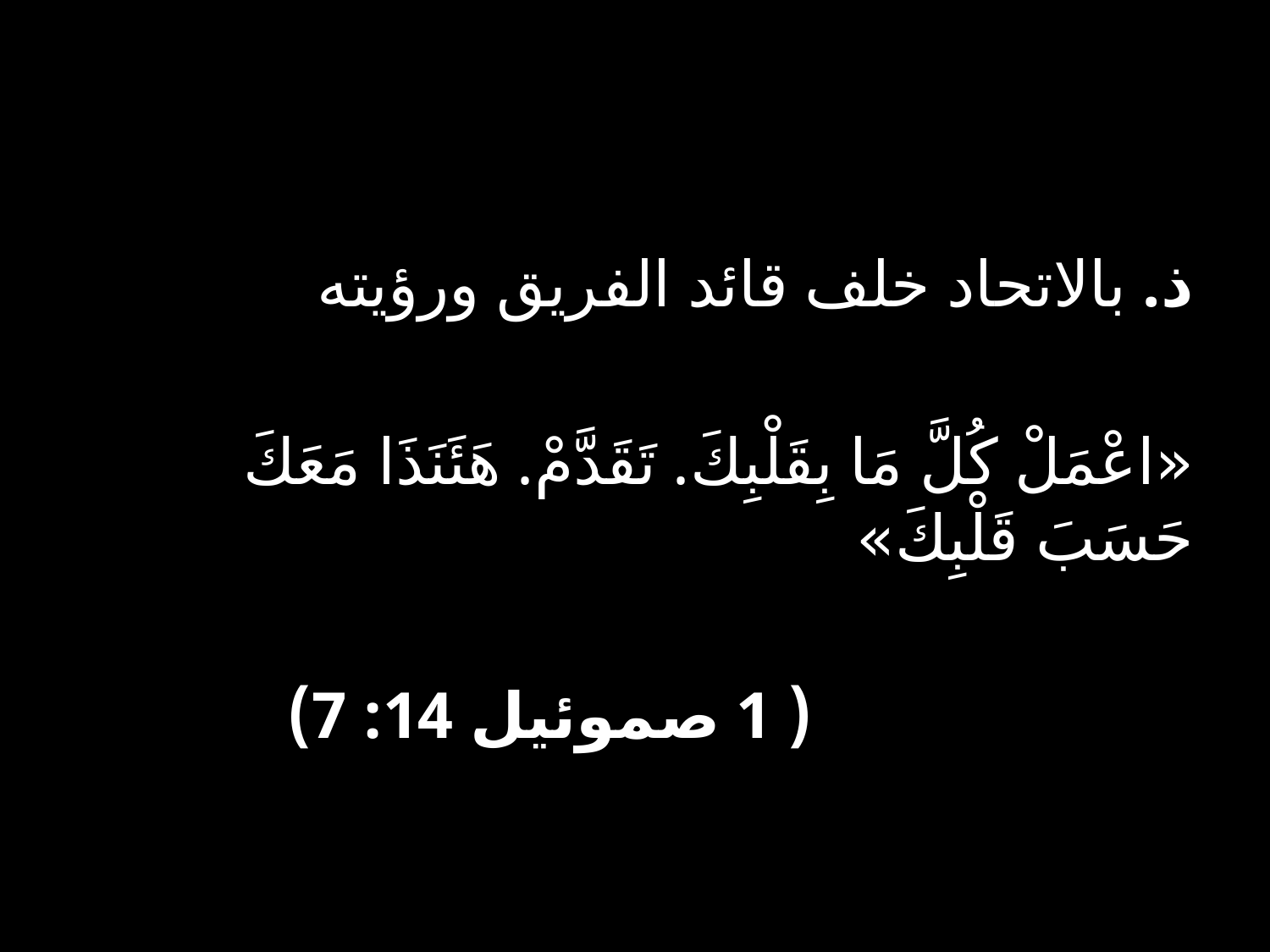

ذ. بالاتحاد خلف قائد الفريق ورؤيته

«اعْمَلْ كُلَّ مَا بِقَلْبِكَ. تَقَدَّمْ. هَئَنَذَا مَعَكَ حَسَبَ قَلْبِكَ»

				( 1 صموئيل 14: 7)